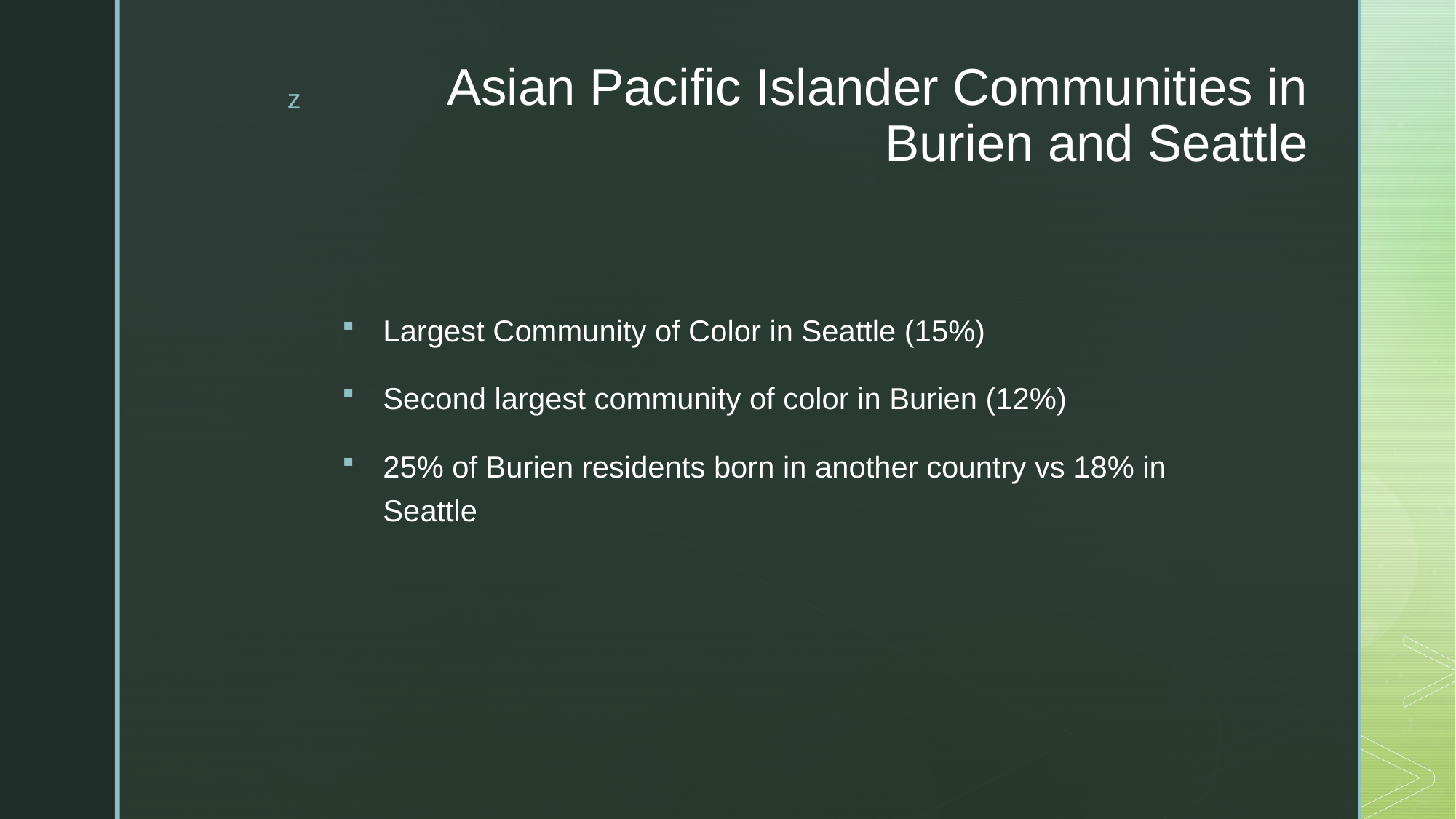

# Asian Pacific Islander Communities in Burien and Seattle
Largest Community of Color in Seattle (15%)
Second largest community of color in Burien (12%)
25% of Burien residents born in another country vs 18% in Seattle